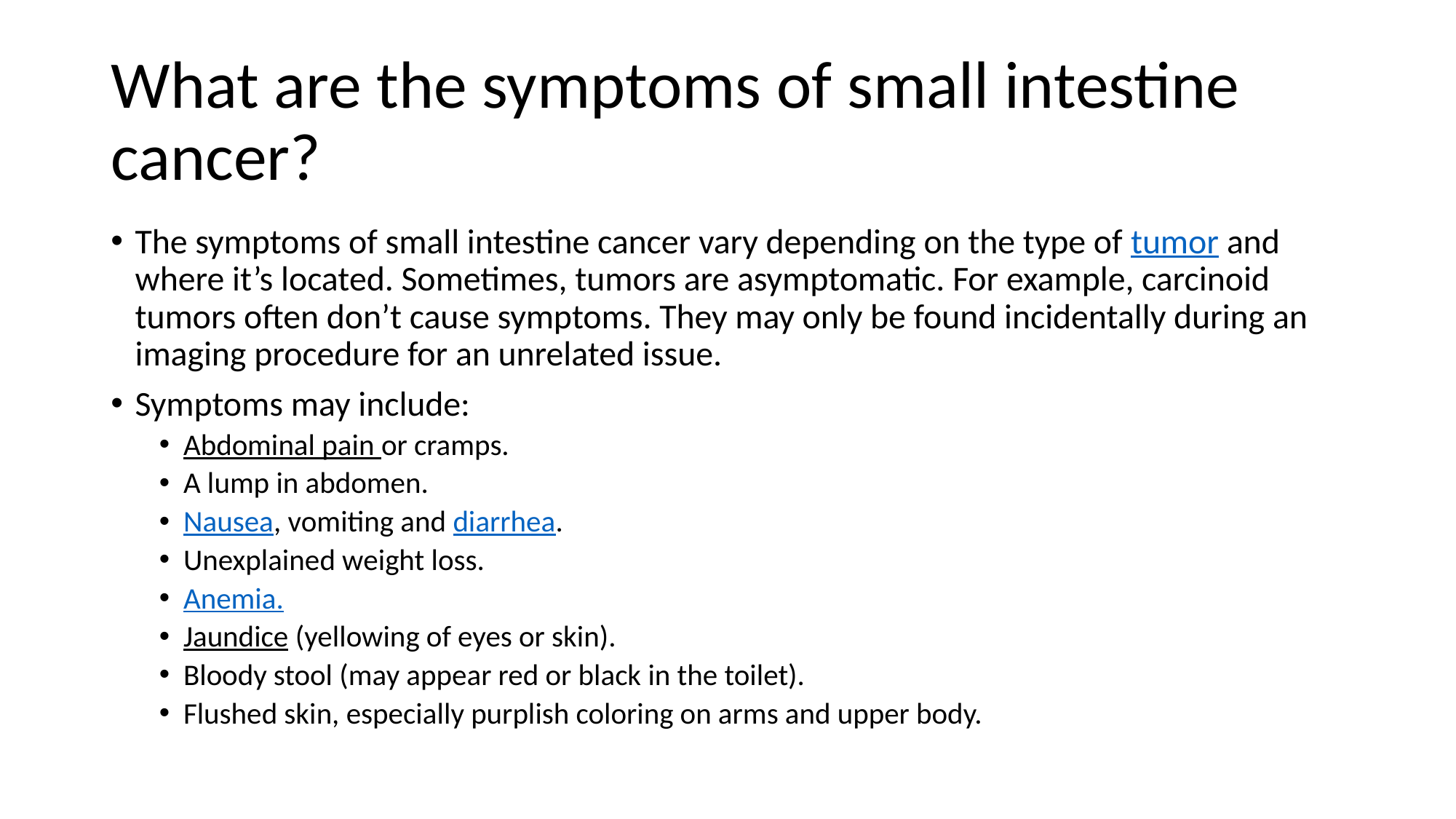

# What are the symptoms of small intestine cancer?
The symptoms of small intestine cancer vary depending on the type of tumor and where it’s located. Sometimes, tumors are asymptomatic. For example, carcinoid tumors often don’t cause symptoms. They may only be found incidentally during an imaging procedure for an unrelated issue.
Symptoms may include:
Abdominal pain or cramps.
A lump in abdomen.
Nausea, vomiting and diarrhea.
Unexplained weight loss.
Anemia.
Jaundice (yellowing of eyes or skin).
Bloody stool (may appear red or black in the toilet).
Flushed skin, especially purplish coloring on arms and upper body.